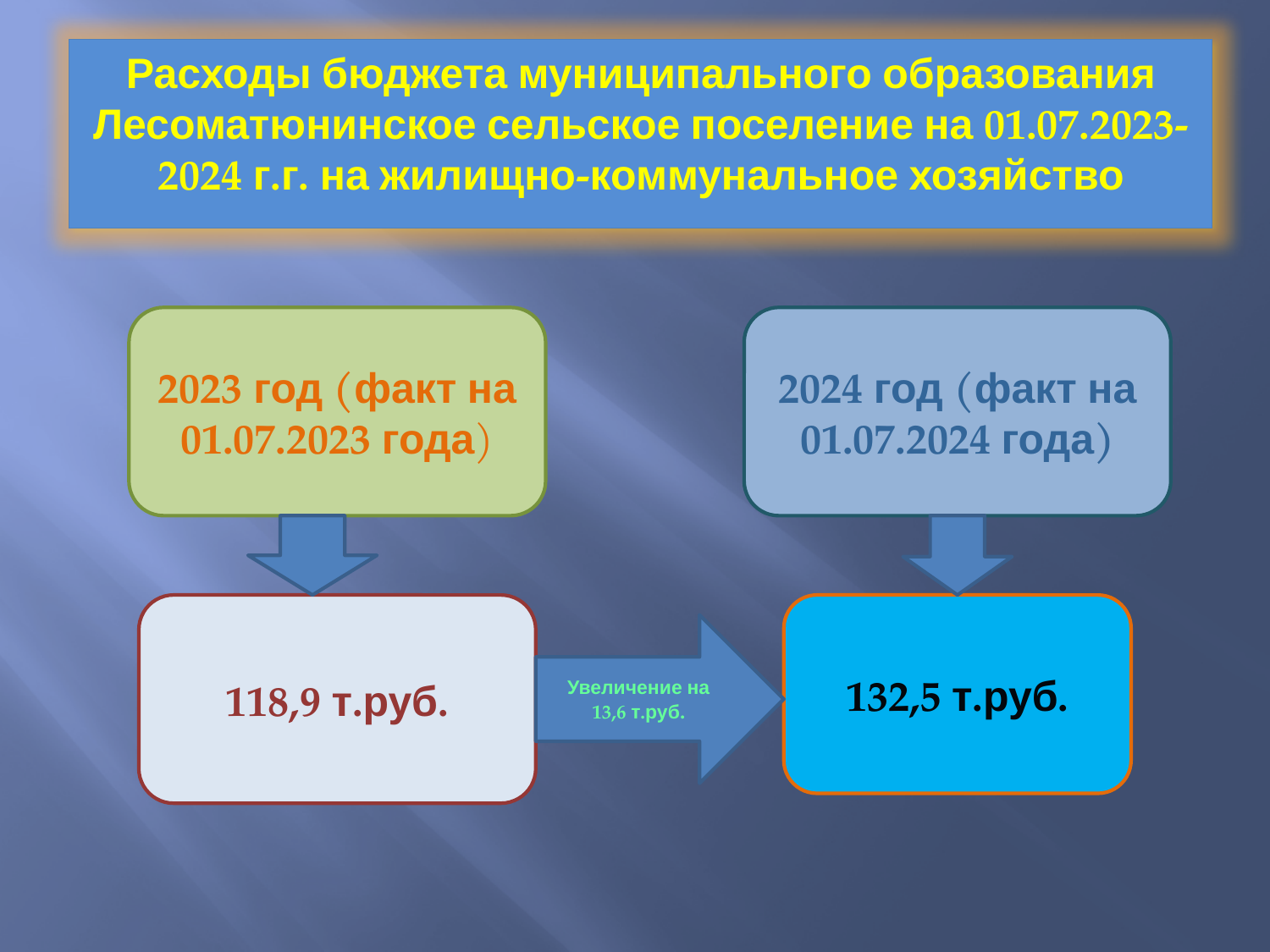

Расходы бюджета муниципального образования Лесоматюнинское сельское поселение на 01.07.2023-
2024 г.г. на жилищно-коммунальное хозяйство
2023 год (факт на 01.07.2023 года)
2024 год (факт на 01.07.2024 года)

118,9 т.руб.
132,5 т.руб.
Увеличение на 13,6 т.руб.